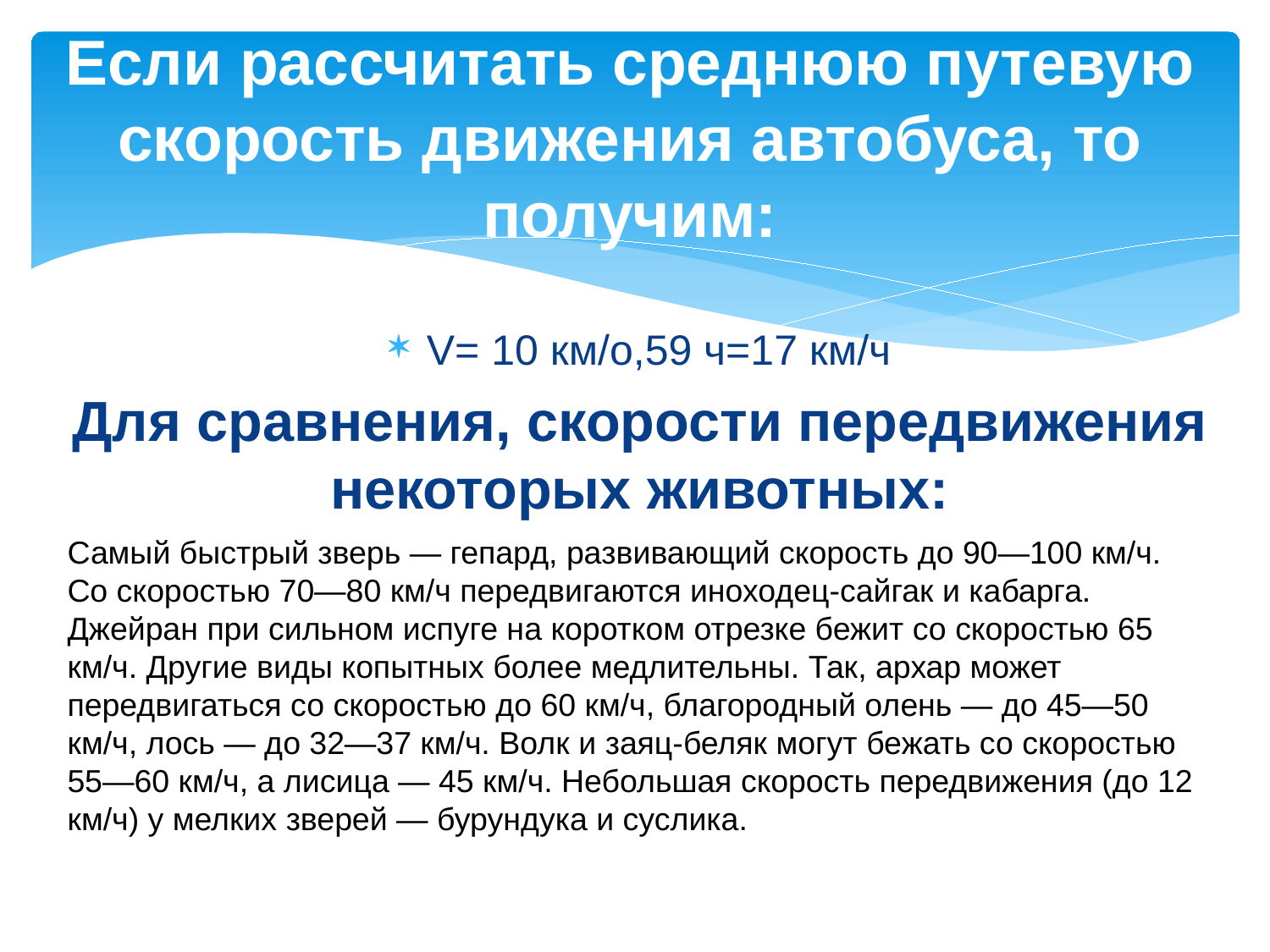

# Если рассчитать среднюю путевую скорость движения автобуса, то получим:
V= 10 км/о,59 ч=17 км/ч
Для сравнения, скорости передвижения некоторых животных:
Самый быстрый зверь — гепард, развивающий скорость до 90—100 км/ч. Со скоростью 70—80 км/ч передвигаются иноходец-сайгак и кабарга. Джейран при сильном испуге на коротком отрезке бежит со скоростью 65 км/ч. Другие виды копытных более медлительны. Так, архар может передвигаться со скоростью до 60 км/ч, благородный олень — до 45—50 км/ч, лось — до 32—37 км/ч. Волк и заяц-беляк могут бежать со скоростью 55—60 км/ч, а лисица — 45 км/ч. Небольшая скорость передвижения (до 12 км/ч) у мелких зверей — бурундука и суслика.